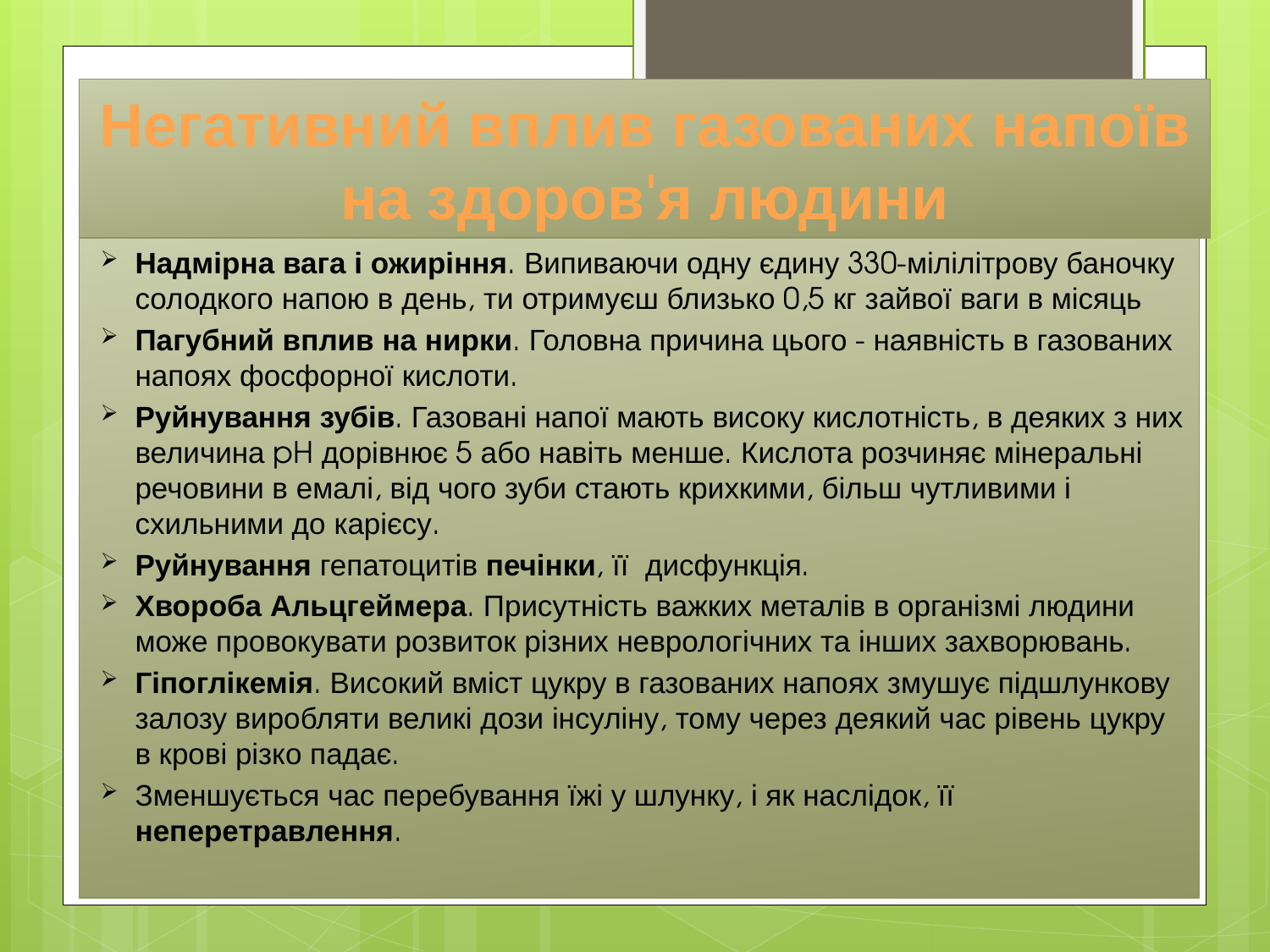

# Негативний вплив газованих напоїв на здоров'я людини
Надмірна вага і ожиріння. Випиваючи одну єдину 330-мілілітрову баночку солодкого напою в день, ти отримуєш близько 0,5 кг зайвої ваги в місяць
Пагубний вплив на нирки. Головна причина цього - наявність в газованих напоях фосфорної кислоти.
Руйнування зубів. Газовані напої мають високу кислотність, в деяких з них величина pH дорівнює 5 або навіть менше. Кислота розчиняє мінеральні речовини в емалі, від чого зуби стають крихкими, більш чутливими і схильними до карієсу.
Руйнування гепатоцитів печінки, її  дисфункція.
Хвороба Альцгеймера. Присутність важких металів в організмі людини може провокувати розвиток різних неврологічних та інших захворювань.
Гіпоглікемія. Високий вміст цукру в газованих напоях змушує підшлункову залозу виробляти великі дози інсуліну, тому через деякий час рівень цукру в крові різко падає.
Зменшується час перебування їжі у шлунку, і як наслідок, її неперетравлення.